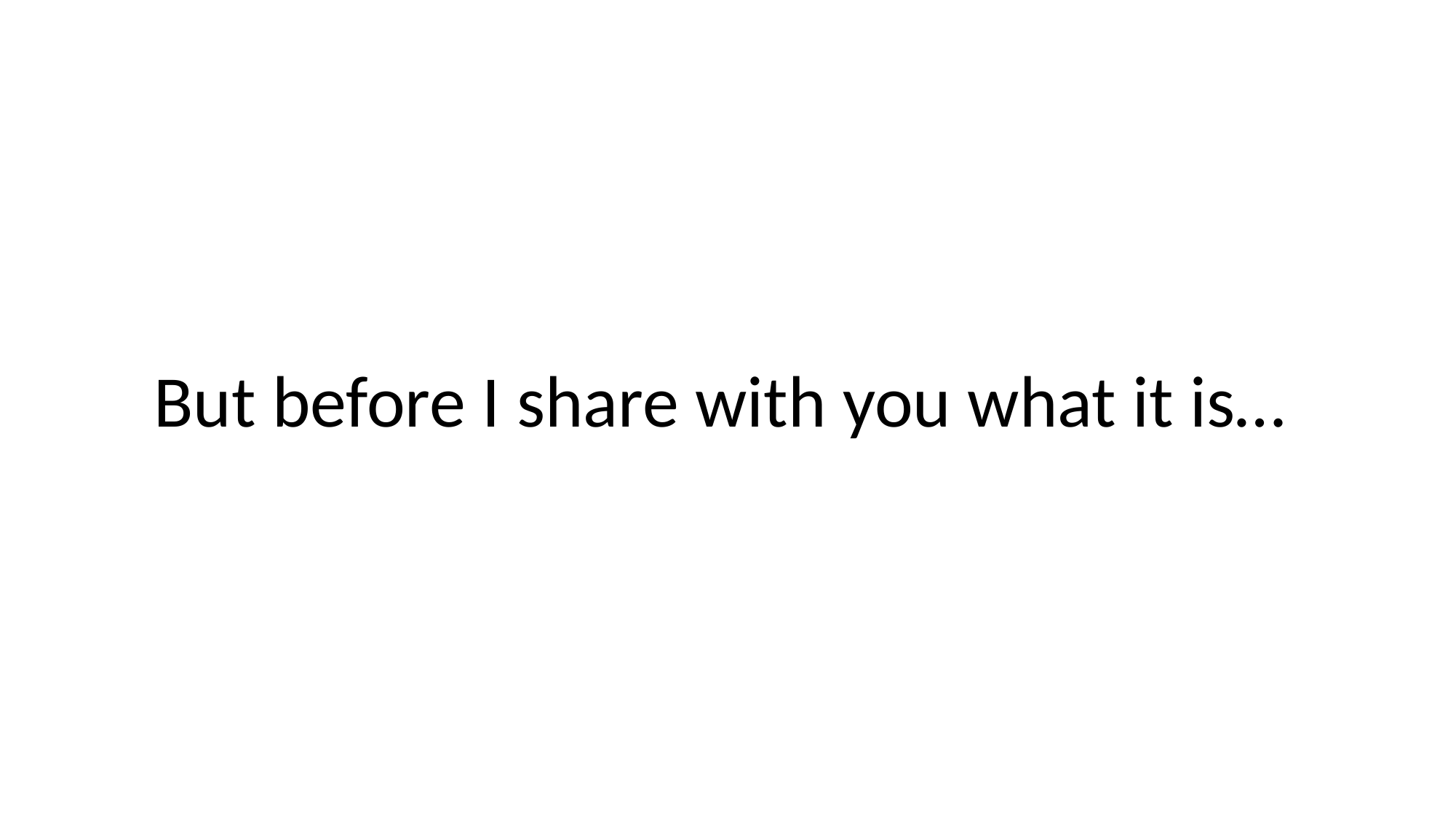

But before I share with you what it is…